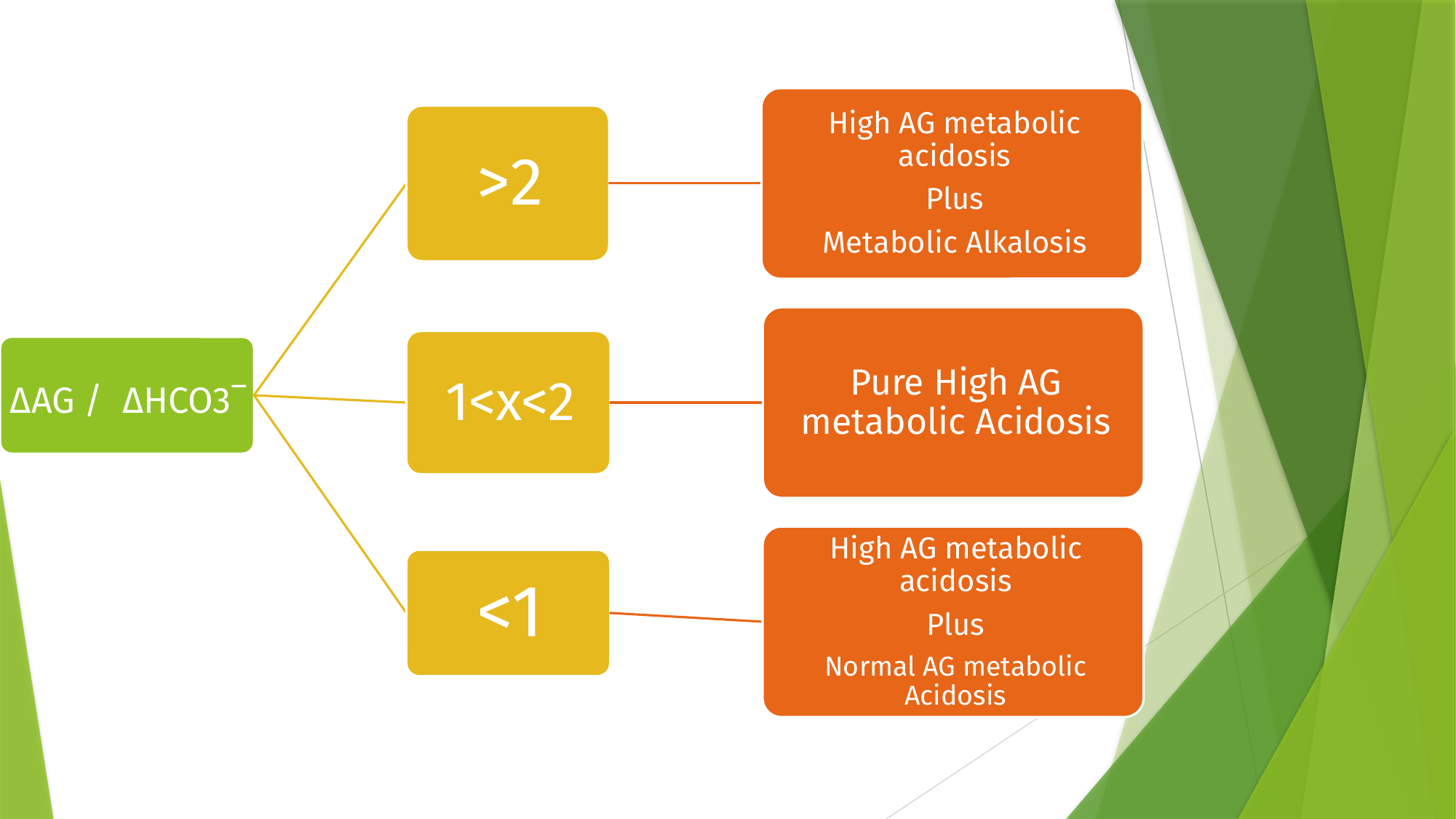

∆AG /  ∆HCO3–

>2

High AG metabolic acidosis
Plus
Metabolic Alkalosis

1<x<2

Pure High AG metabolic Acidosis

<1

High AG metabolic acidosis
Plus
Normal AG metabolic Acidosis
#